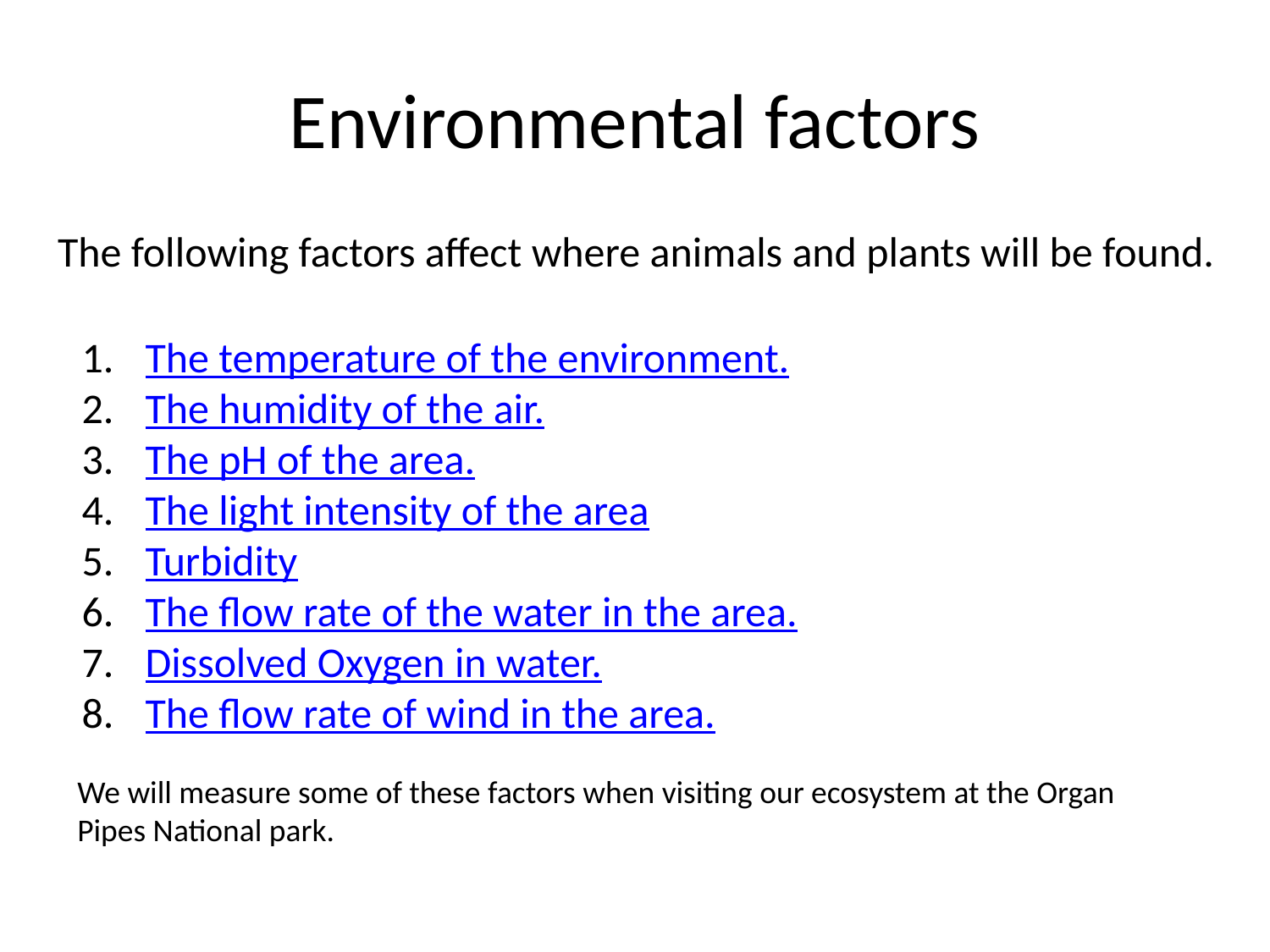

# Environmental factors
The following factors affect where animals and plants will be found.
The temperature of the environment.
The humidity of the air.
The pH of the area.
The light intensity of the area
Turbidity
The flow rate of the water in the area.
Dissolved Oxygen in water.
The flow rate of wind in the area.
We will measure some of these factors when visiting our ecosystem at the Organ Pipes National park.